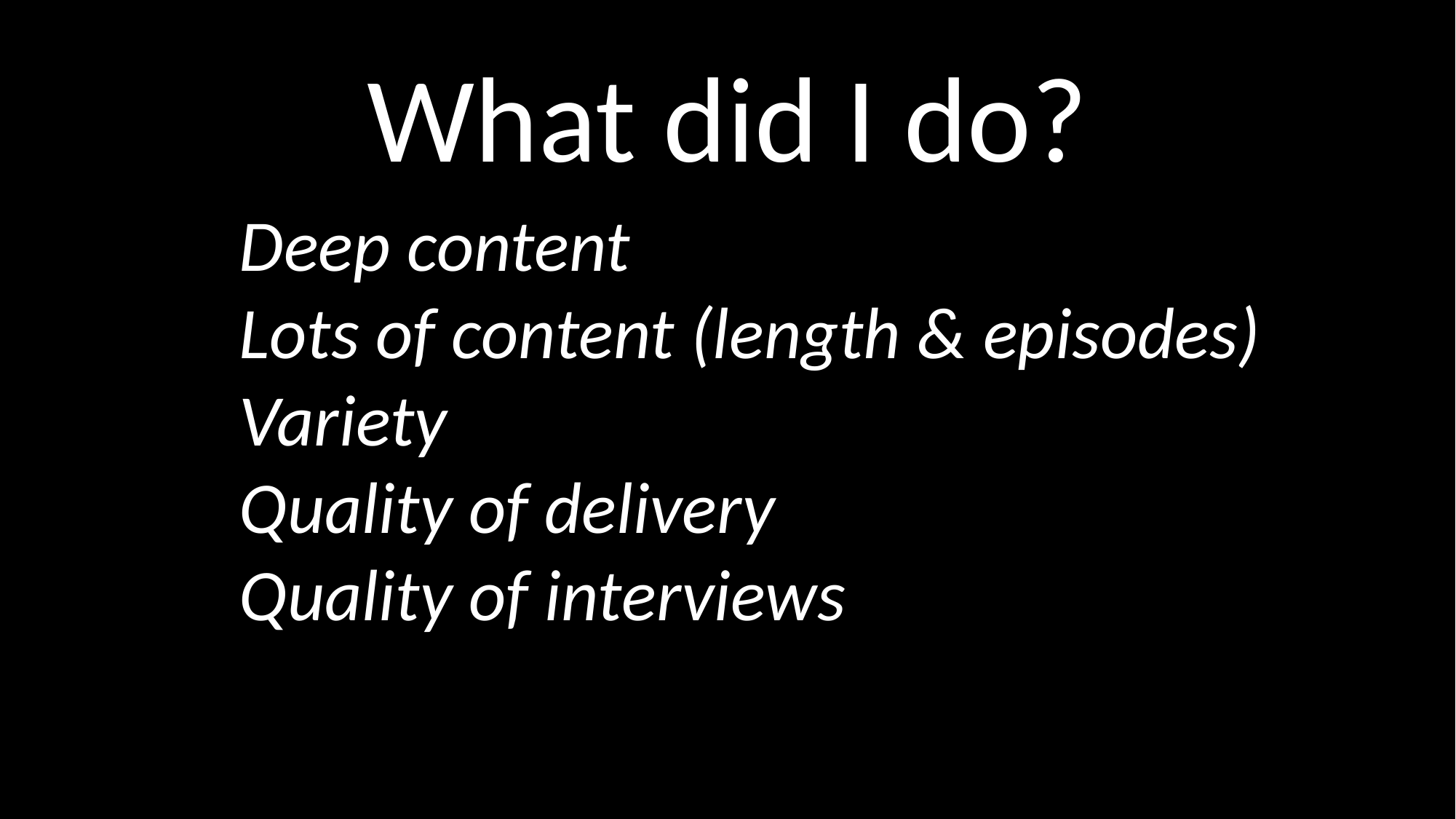

What did I do?
Deep content
Lots of content (length & episodes)
Variety
Quality of delivery
Quality of interviews